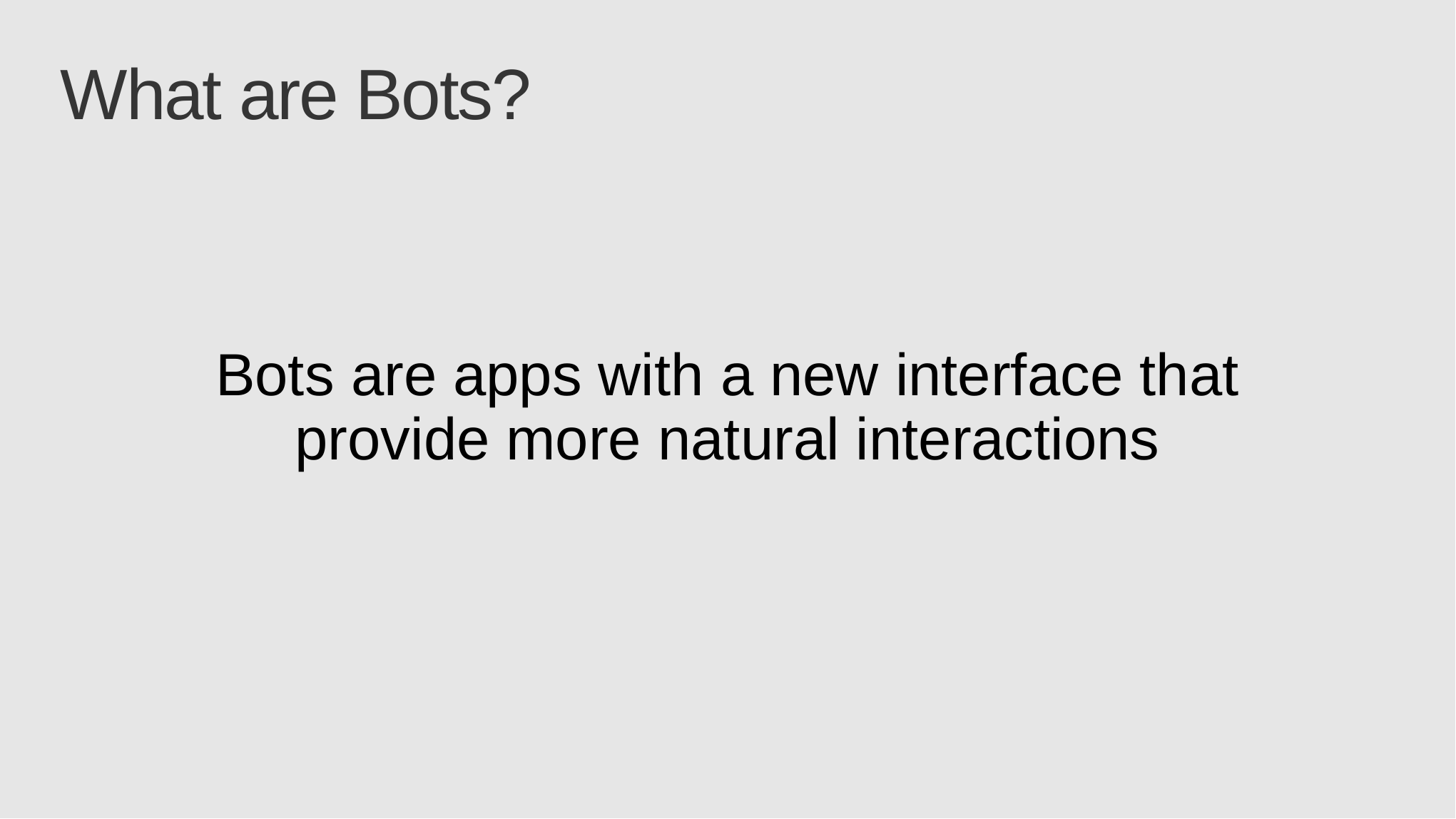

What are Bots?
Bots are apps with a new interface that provide more natural interactions